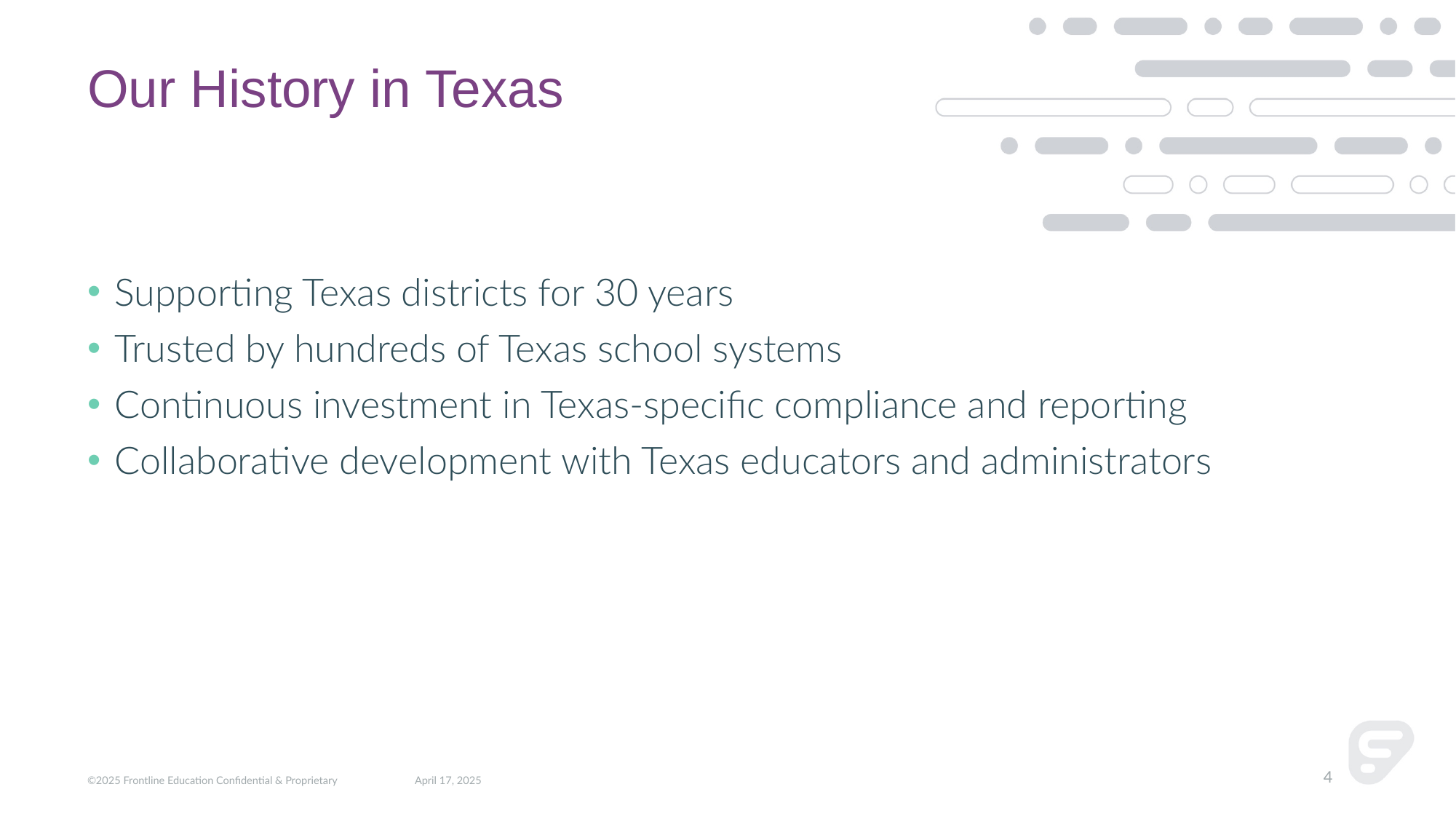

# Our History in Texas​
Supporting Texas districts for 30 years​
Trusted by hundreds of Texas school systems​
Continuous investment in Texas-specific compliance and reporting​
Collaborative development with Texas educators and administrators
©2025 Frontline Education Confidential & Proprietary
April 17, 2025
4